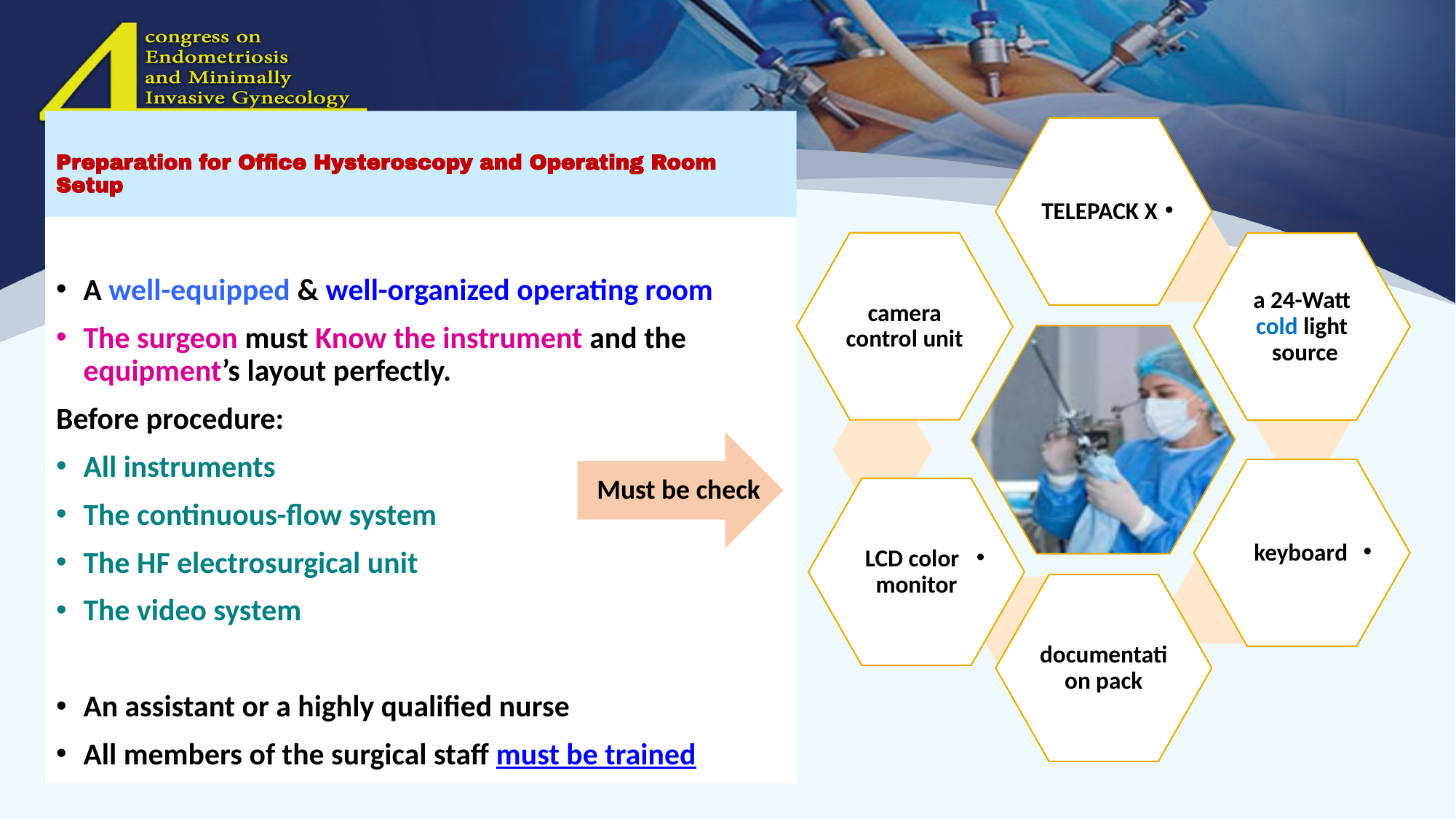

TELEPACK X
a 24-Watt cold light source
keyboard
documentation pack
LCD color monitor
camera control unit
# Preparation for Office Hysteroscopy and Operating Room Setup

A well-equipped & well-organized operating room
The surgeon must Know the instrument and the equipment’s layout perfectly.
Before procedure:
All instruments
The continuous-flow system
The HF electrosurgical unit
The video system

An assistant or a highly qualified nurse
All members of the surgical staff must be trained

Must be check